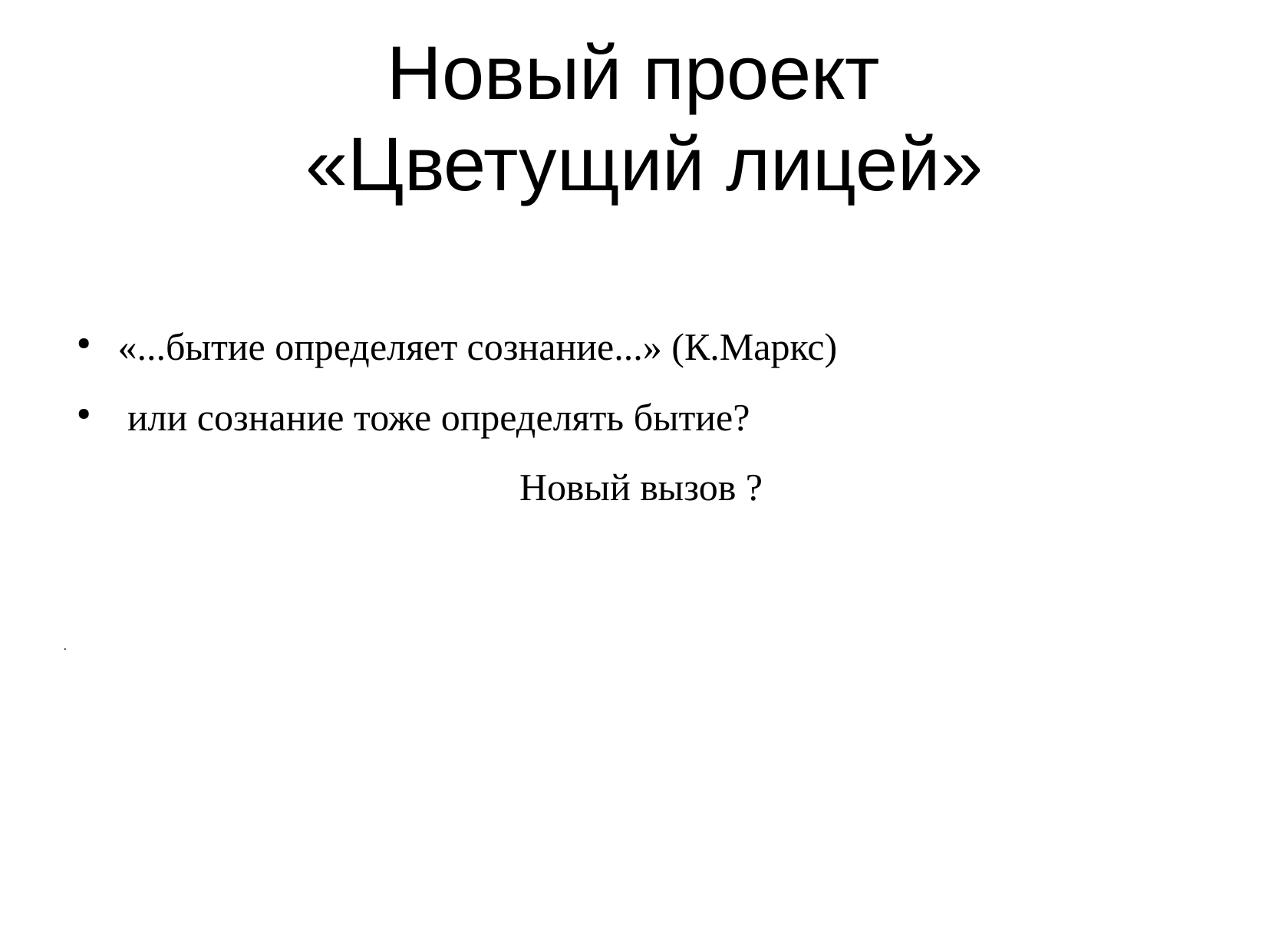

Новый проект
 «Цветущий лицей»
«...бытие определяет сознание...» (К.Маркс)
 или сознание тоже определять бытие?
Новый вызов ?

.